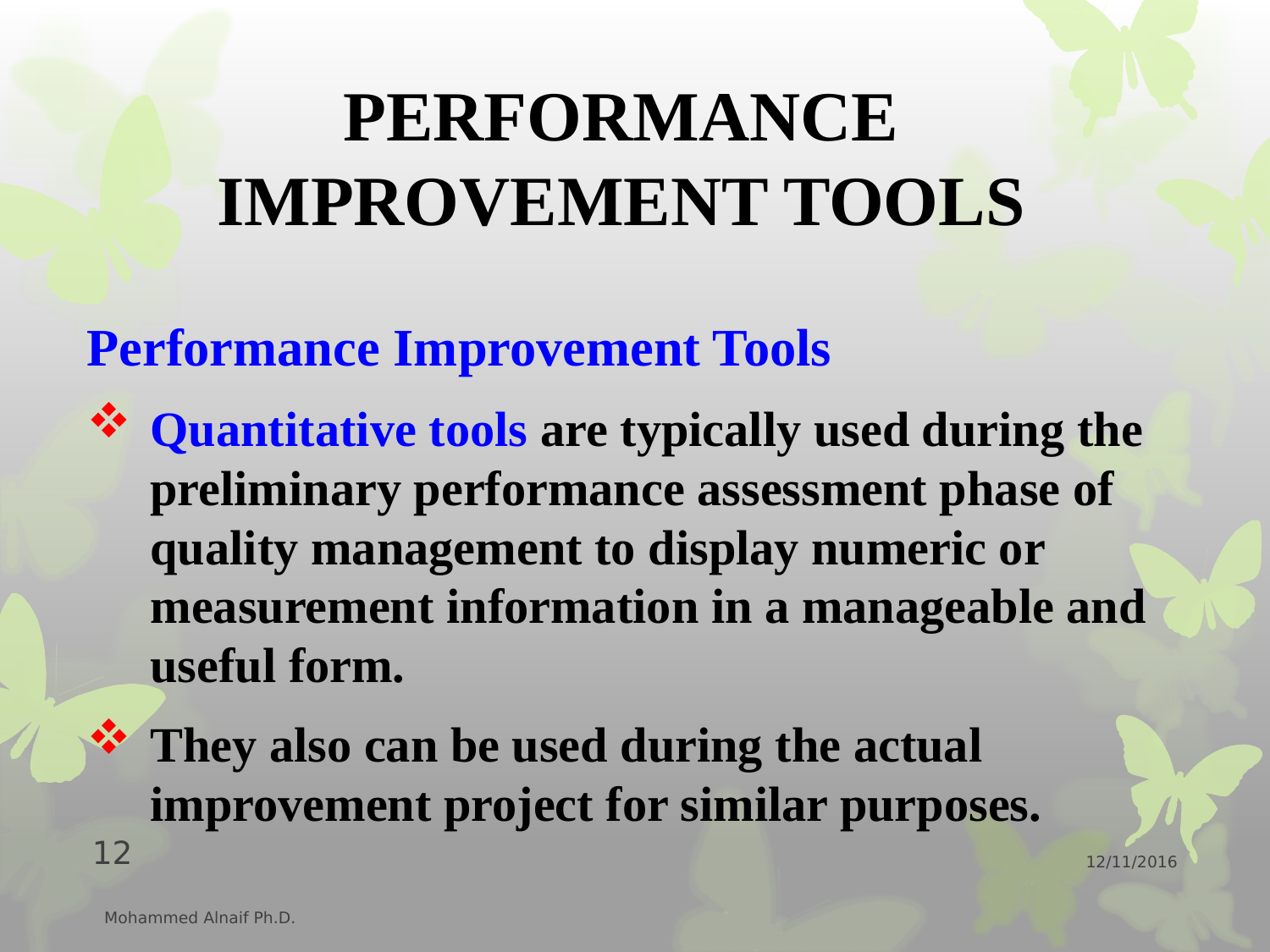

# PERFORMANCE IMPROVEMENT TOOLS
Performance Improvement Tools
Quantitative tools are typically used during the preliminary performance assessment phase of quality management to display numeric or measurement information in a manageable and useful form.
They also can be used during the actual improvement project for similar purposes.
12
12/11/2016
Mohammed Alnaif Ph.D.